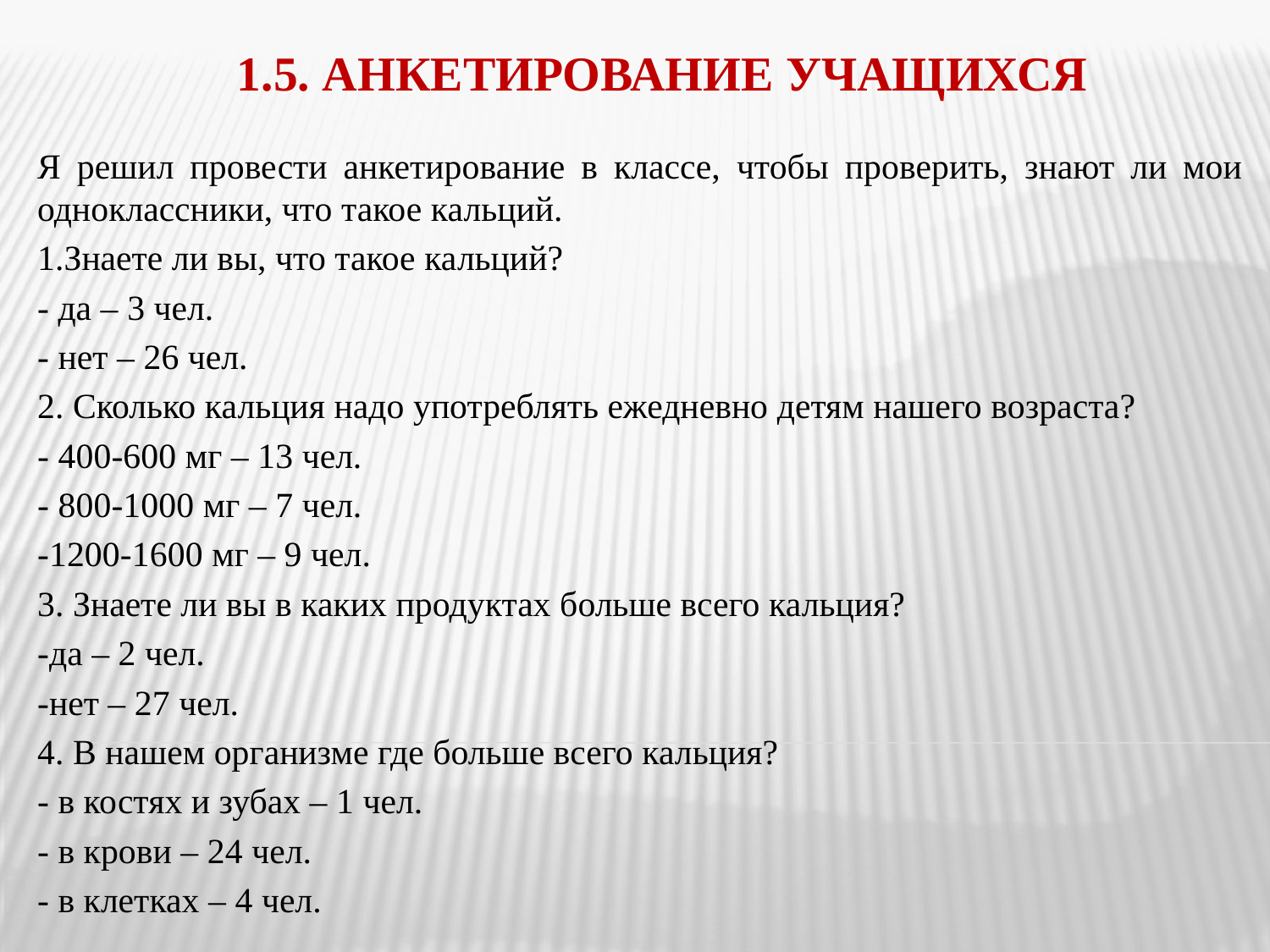

1.5. анкетирование учащихся
Я решил провести анкетирование в классе, чтобы проверить, знают ли мои одноклассники, что такое кальций.
1.Знаете ли вы, что такое кальций?
- да – 3 чел.
- нет – 26 чел.
2. Сколько кальция надо употреблять ежедневно детям нашего возраста?
- 400-600 мг – 13 чел.
- 800-1000 мг – 7 чел.
-1200-1600 мг – 9 чел.
3. Знаете ли вы в каких продуктах больше всего кальция?
-да – 2 чел.
-нет – 27 чел.
4. В нашем организме где больше всего кальция?
- в костях и зубах – 1 чел.
- в крови – 24 чел.
- в клетках – 4 чел.